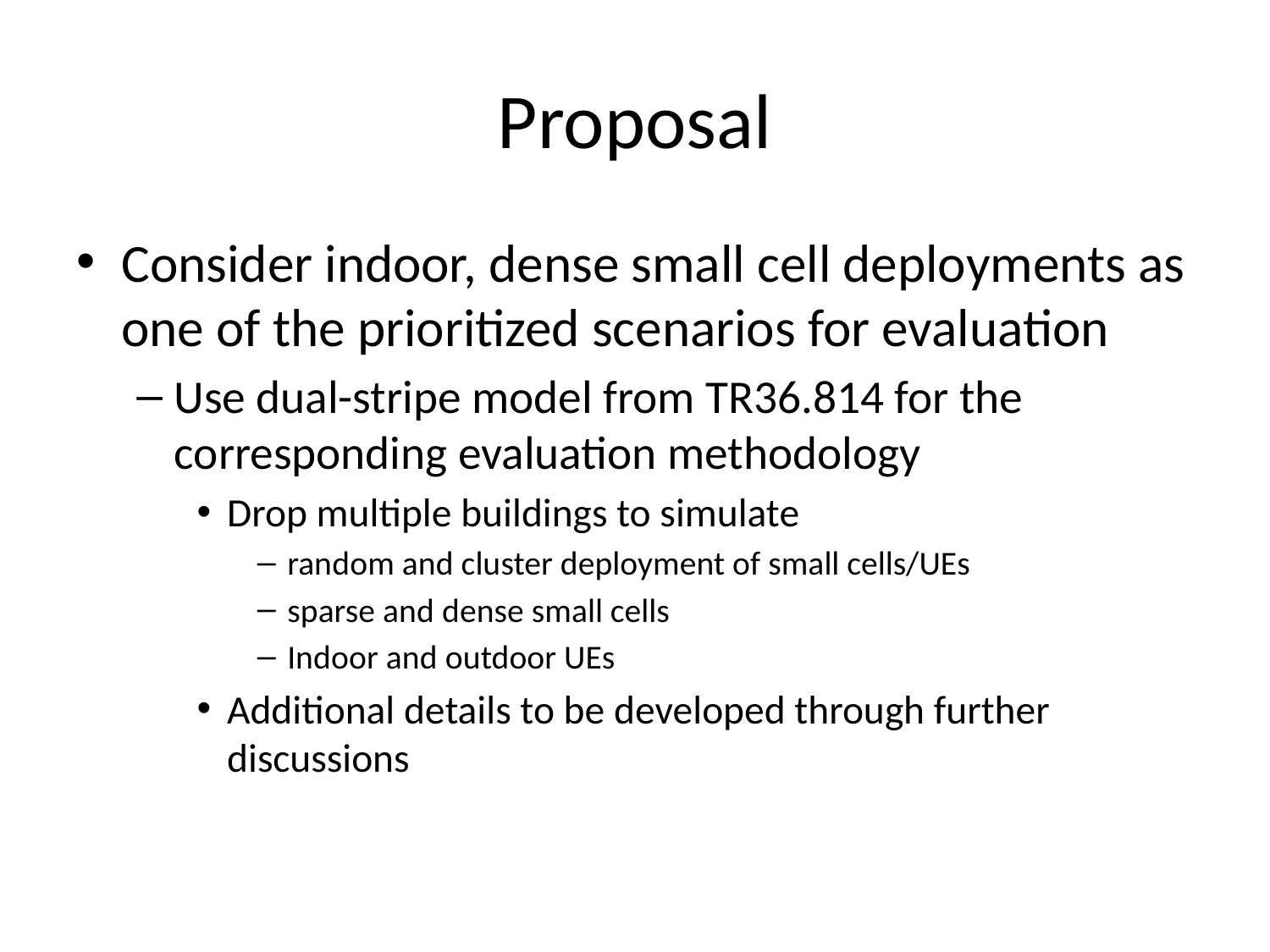

# Proposal
Consider indoor, dense small cell deployments as one of the prioritized scenarios for evaluation
Use dual-stripe model from TR36.814 for the corresponding evaluation methodology
Drop multiple buildings to simulate
random and cluster deployment of small cells/UEs
sparse and dense small cells
Indoor and outdoor UEs
Additional details to be developed through further discussions